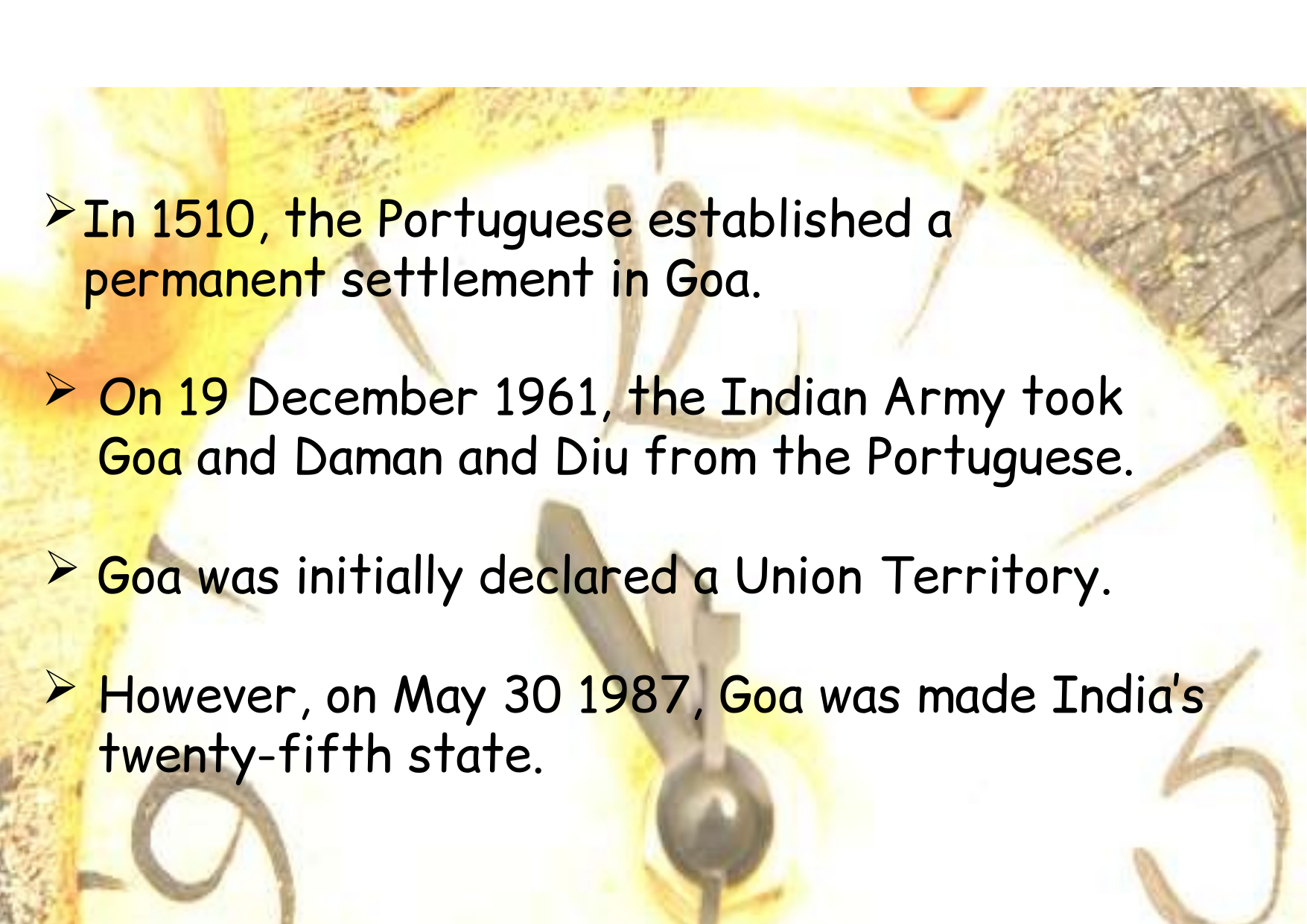

In 1510, the Portuguese established a  permanent settlement in Goa.
On 19 December 1961, the Indian Army took  Goa and Daman and Diu from the Portuguese.
Goa was initially declared a Union Territory.
However, on May 30 1987, Goa was made India’s  twenty-fifth state.